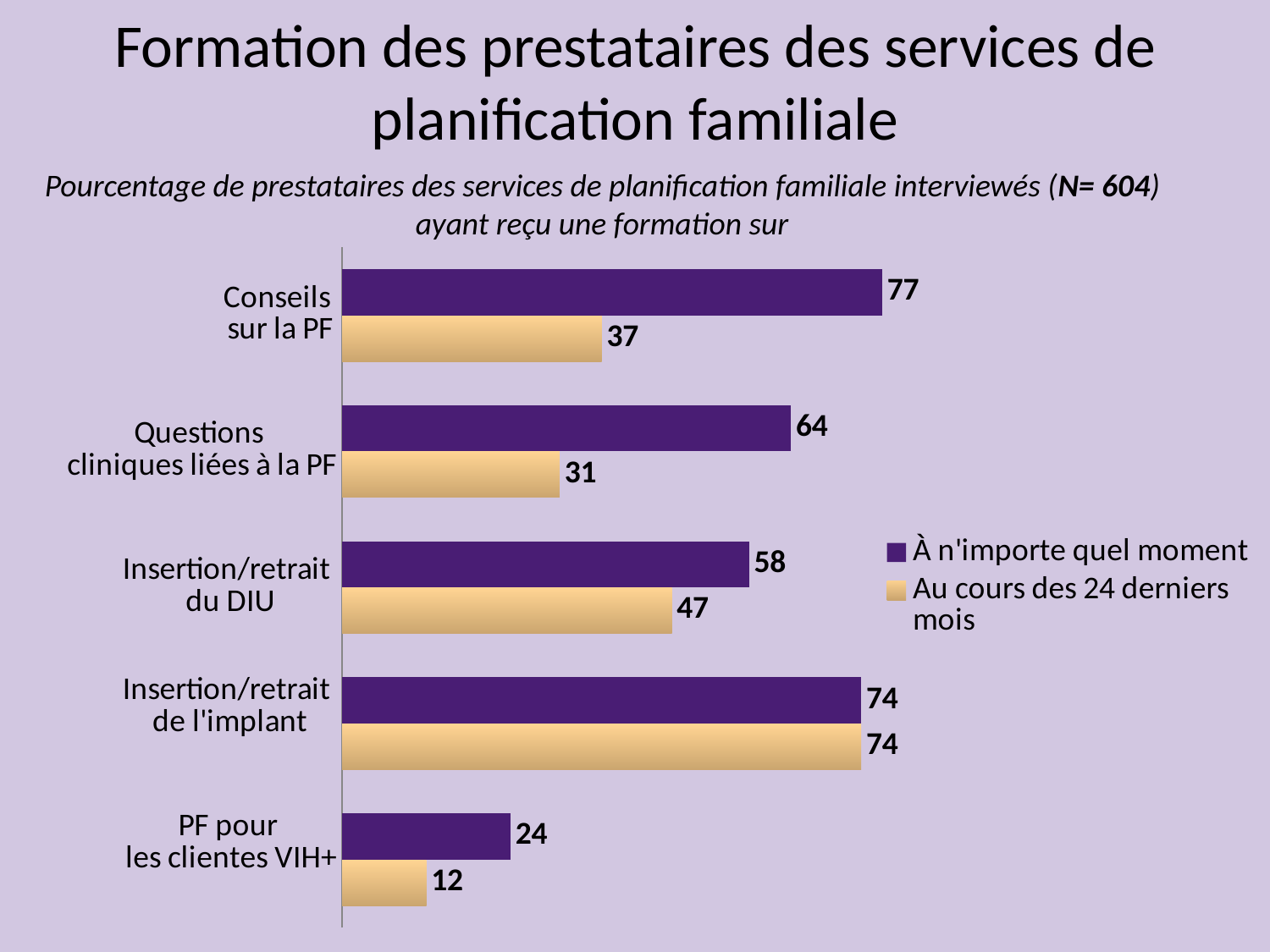

Formation des prestataires des services de planification familiale
Pourcentage de prestataires des services de planification familiale interviewés (N= 604) ayant reçu une formation sur

### Chart

| Category | Au cours des 24 derniers mois | À n'importe quel moment |
|---|---|---|
| PF pour
les clientes VIH+
 | 12.0 | 24.0 |
| Insertion/retrait
de l'implant
 | 74.0 | 74.0 |
| Insertion/retrait
du DIU | 47.0 | 58.0 |
| Questions
cliniques liées à la PF | 31.0 | 64.0 |
| Conseils
sur la PF | 37.0 | 77.0 |